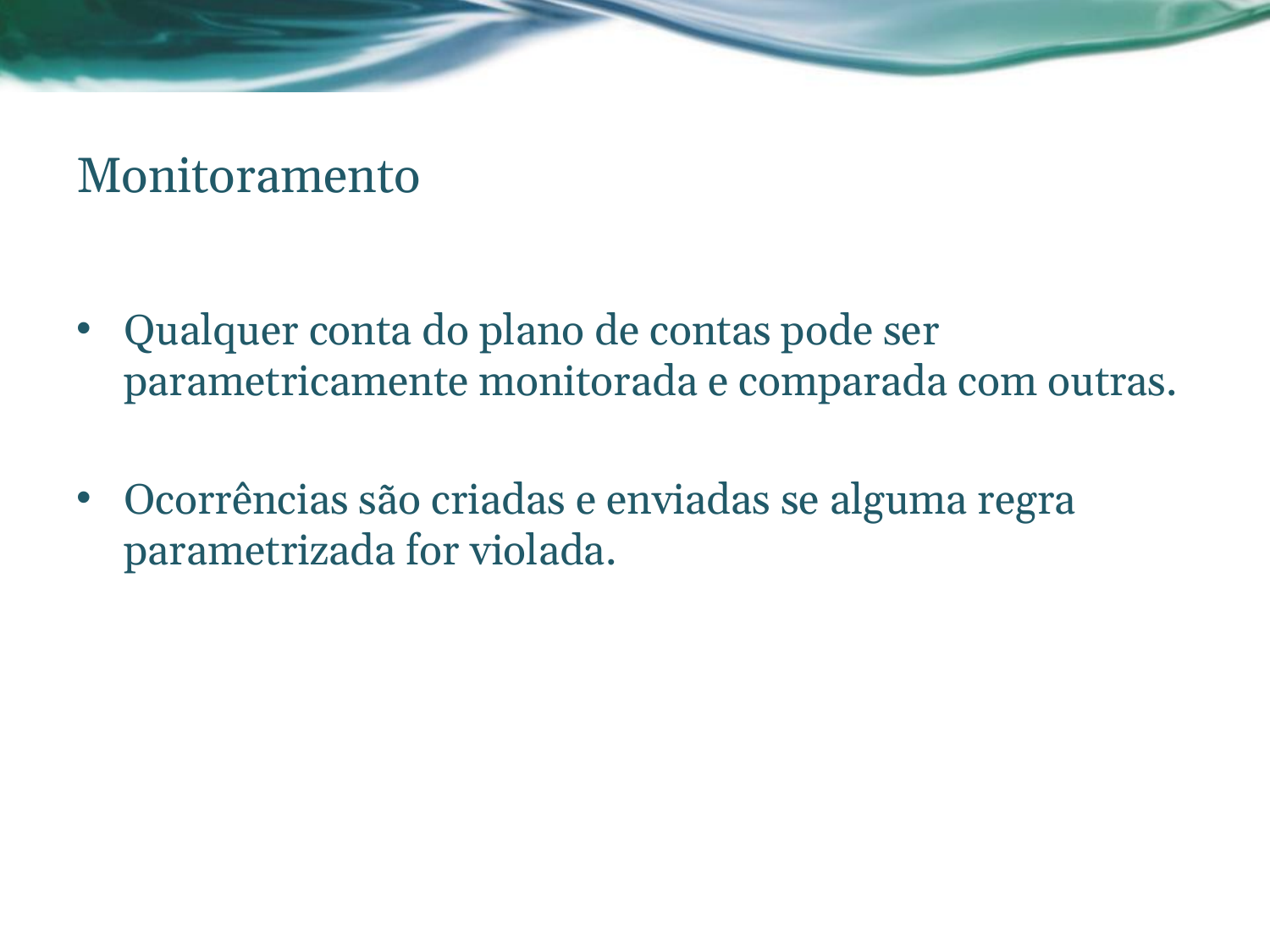

# Monitoramento
Qualquer conta do plano de contas pode ser parametricamente monitorada e comparada com outras.

Ocorrências são criadas e enviadas se alguma regra parametrizada for violada.